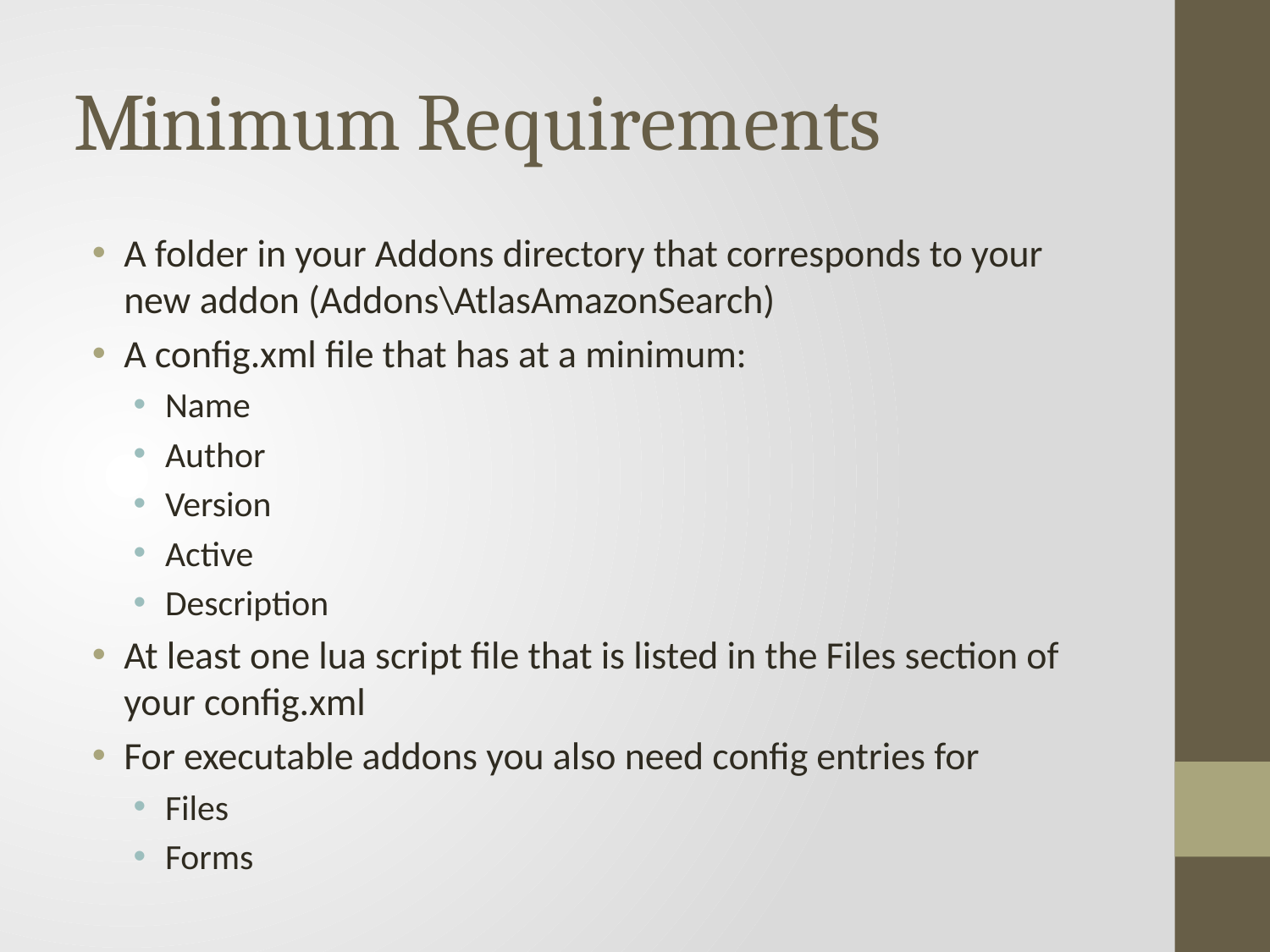

# Minimum Requirements
A folder in your Addons directory that corresponds to your new addon (Addons\AtlasAmazonSearch)
A config.xml file that has at a minimum:
Name
Author
Version
Active
Description
At least one lua script file that is listed in the Files section of your config.xml
For executable addons you also need config entries for
Files
Forms